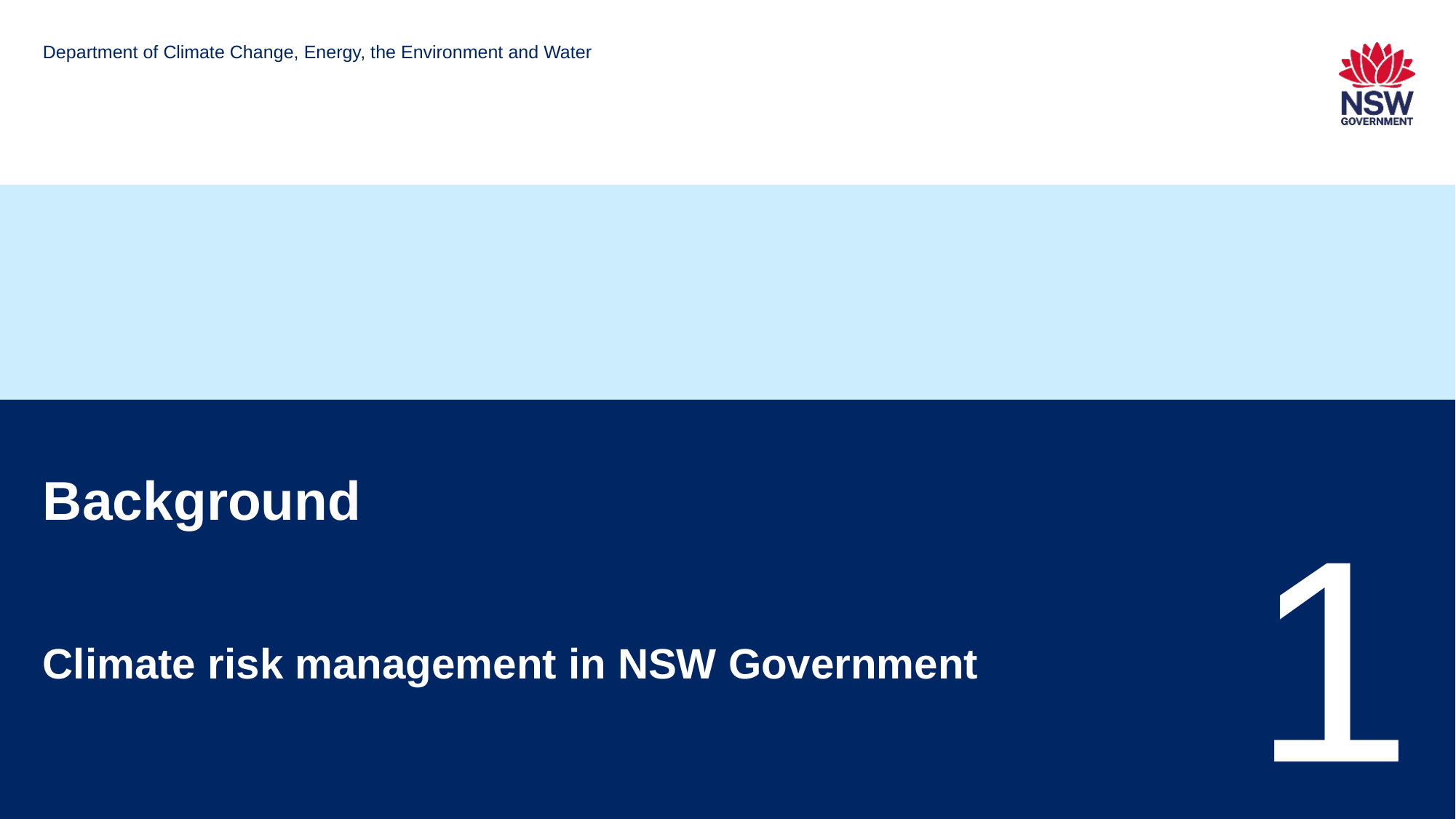

Department of Climate Change, Energy, the Environment and Water
# Background
1
Climate risk management in NSW Government